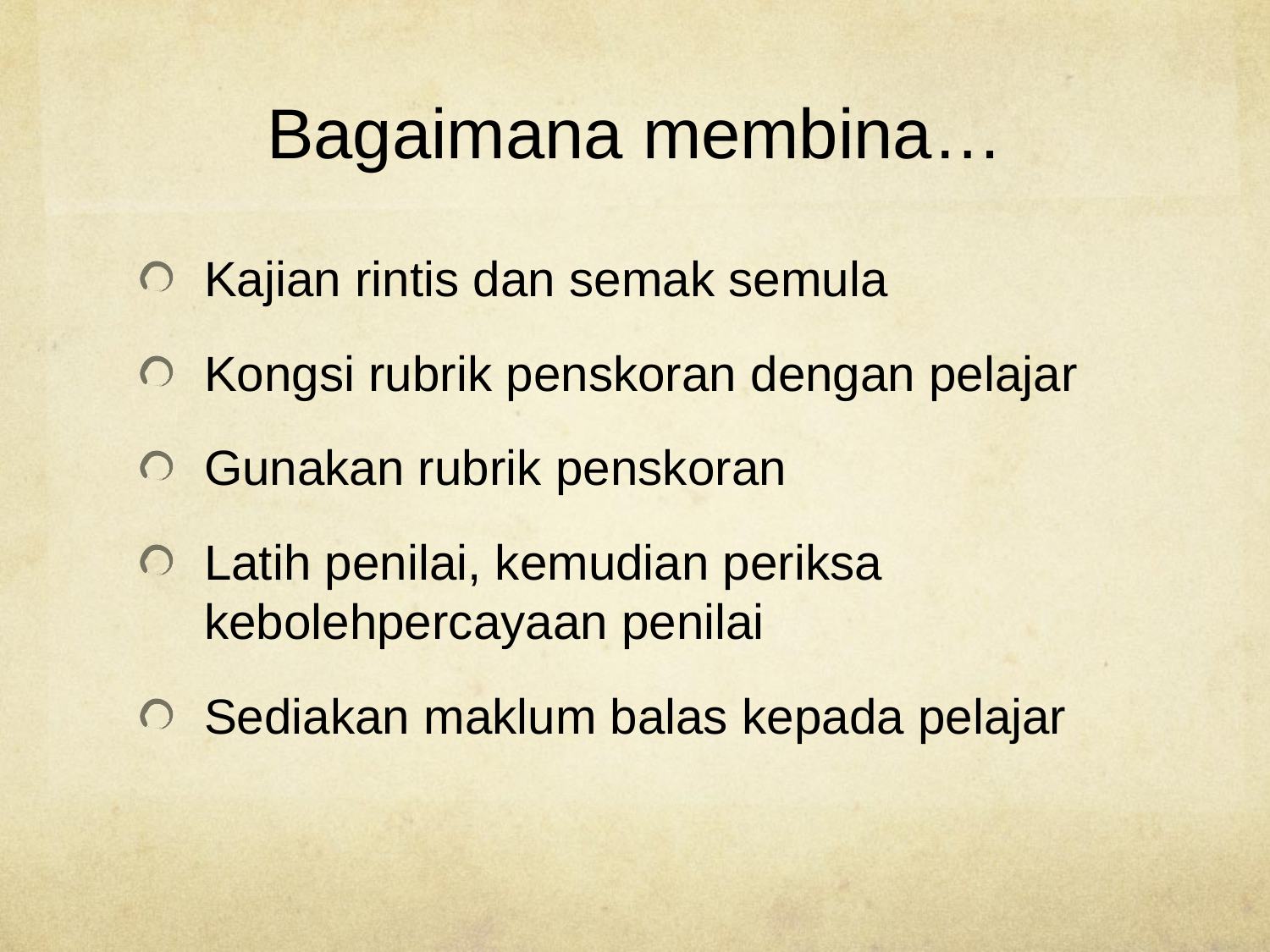

# Bagaimana membina…
Kajian rintis dan semak semula
Kongsi rubrik penskoran dengan pelajar
Gunakan rubrik penskoran
Latih penilai, kemudian periksa kebolehpercayaan penilai
Sediakan maklum balas kepada pelajar